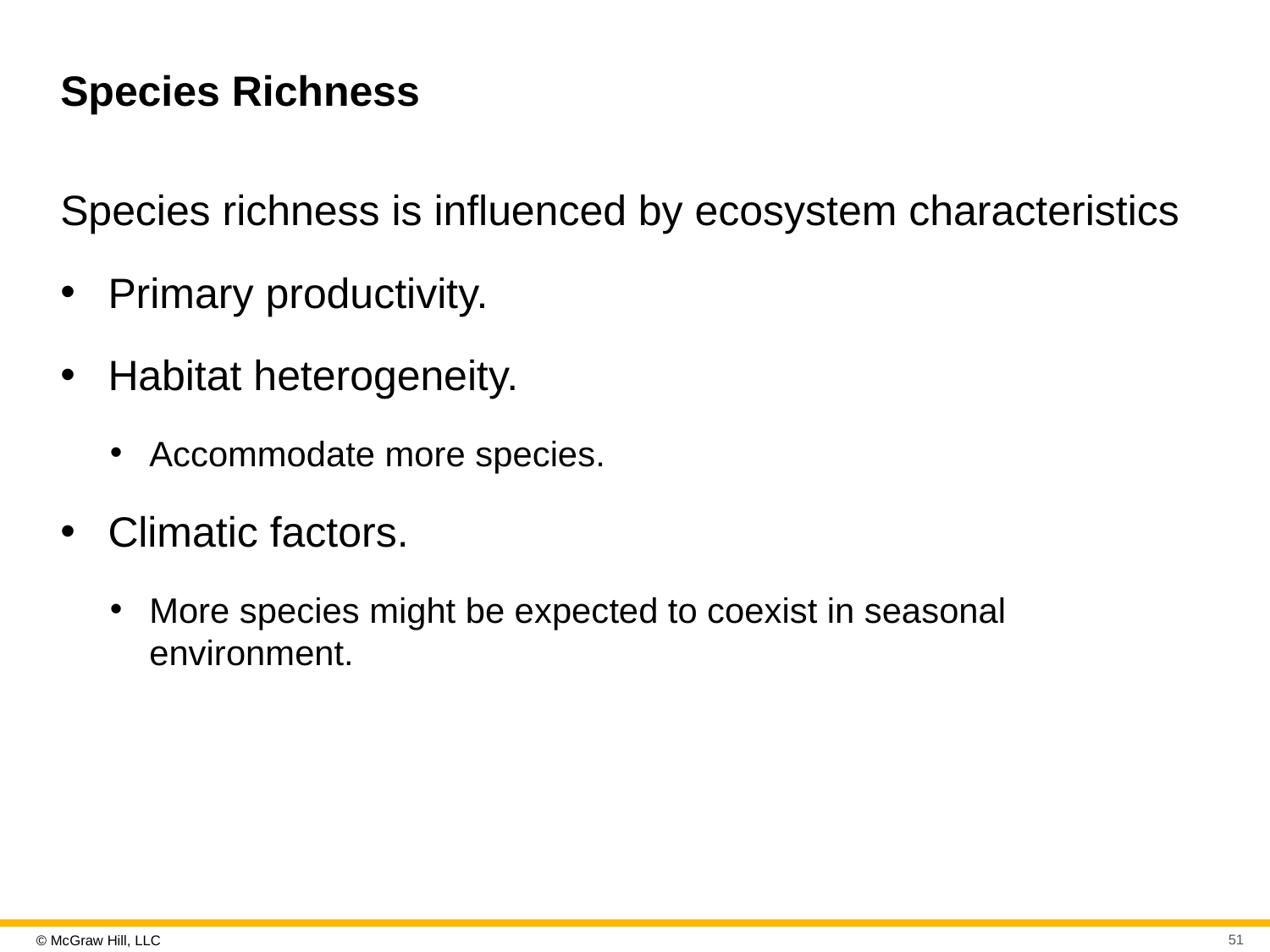

# Species Richness
Species richness is influenced by ecosystem characteristics
Primary productivity.
Habitat heterogeneity.
Accommodate more species.
Climatic factors.
More species might be expected to coexist in seasonal environment.
51